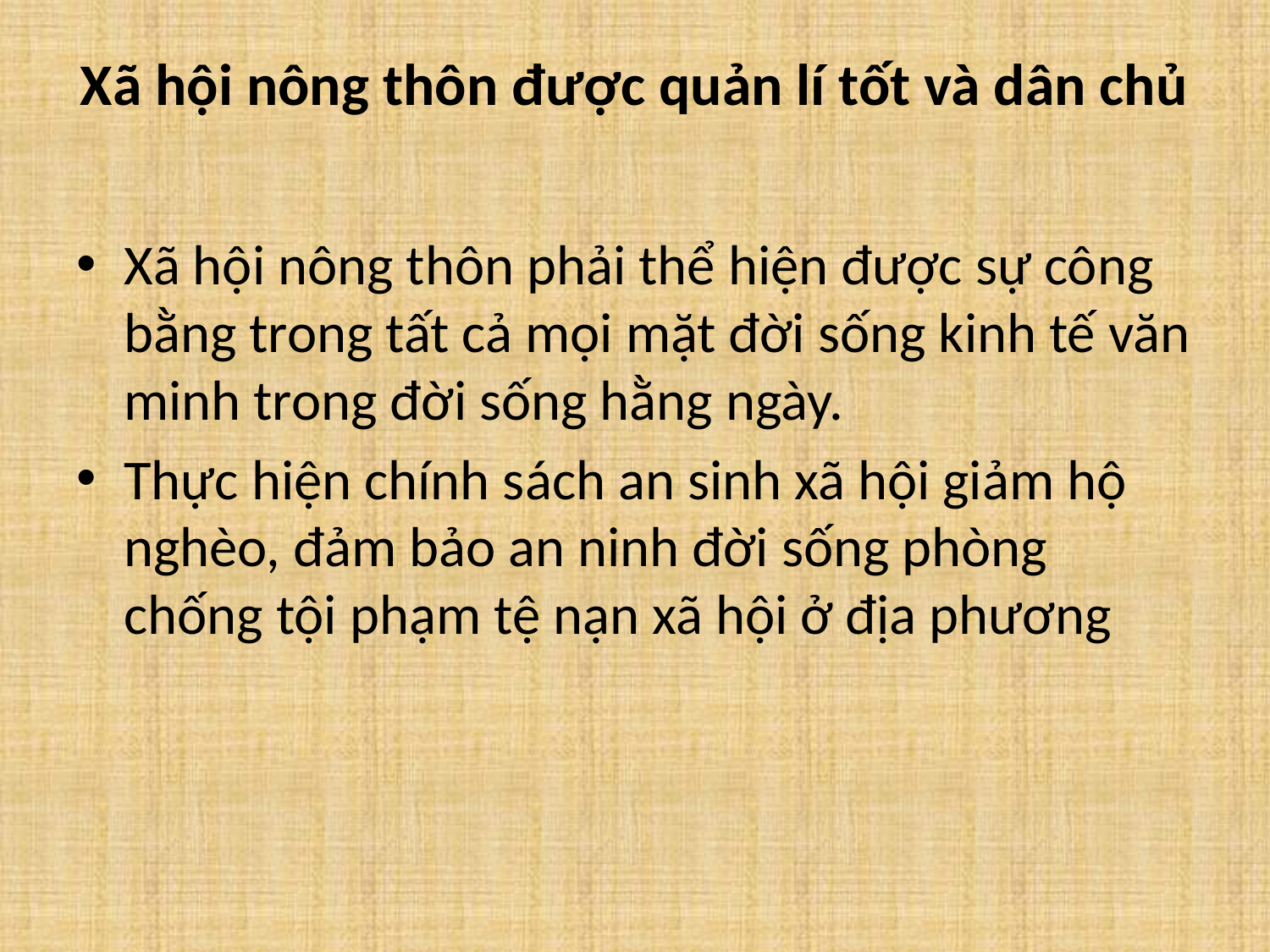

# Xã hội nông thôn được quản lí tốt và dân chủ
Xã hội nông thôn phải thể hiện được sự công bằng trong tất cả mọi mặt đời sống kinh tế văn minh trong đời sống hằng ngày.
Thực hiện chính sách an sinh xã hội giảm hộ nghèo, đảm bảo an ninh đời sống phòng chống tội phạm tệ nạn xã hội ở địa phương